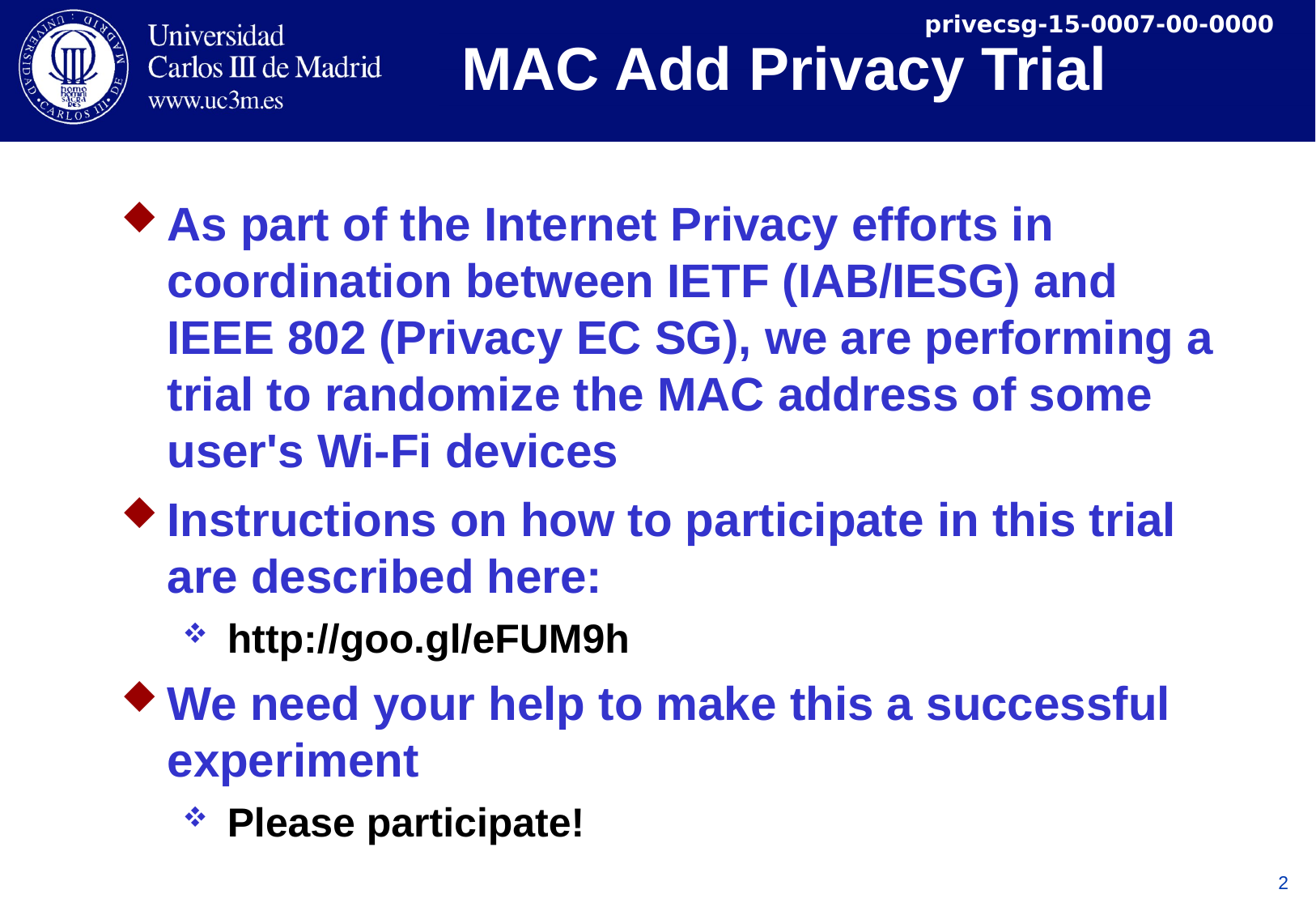

# MAC Add Privacy Trial
As part of the Internet Privacy efforts in coordination between IETF (IAB/IESG) and IEEE 802 (Privacy EC SG), we are performing a trial to randomize the MAC address of some user's Wi-Fi devices
Instructions on how to participate in this trial are described here:
http://goo.gl/eFUM9h
We need your help to make this a successful experiment
Please participate!